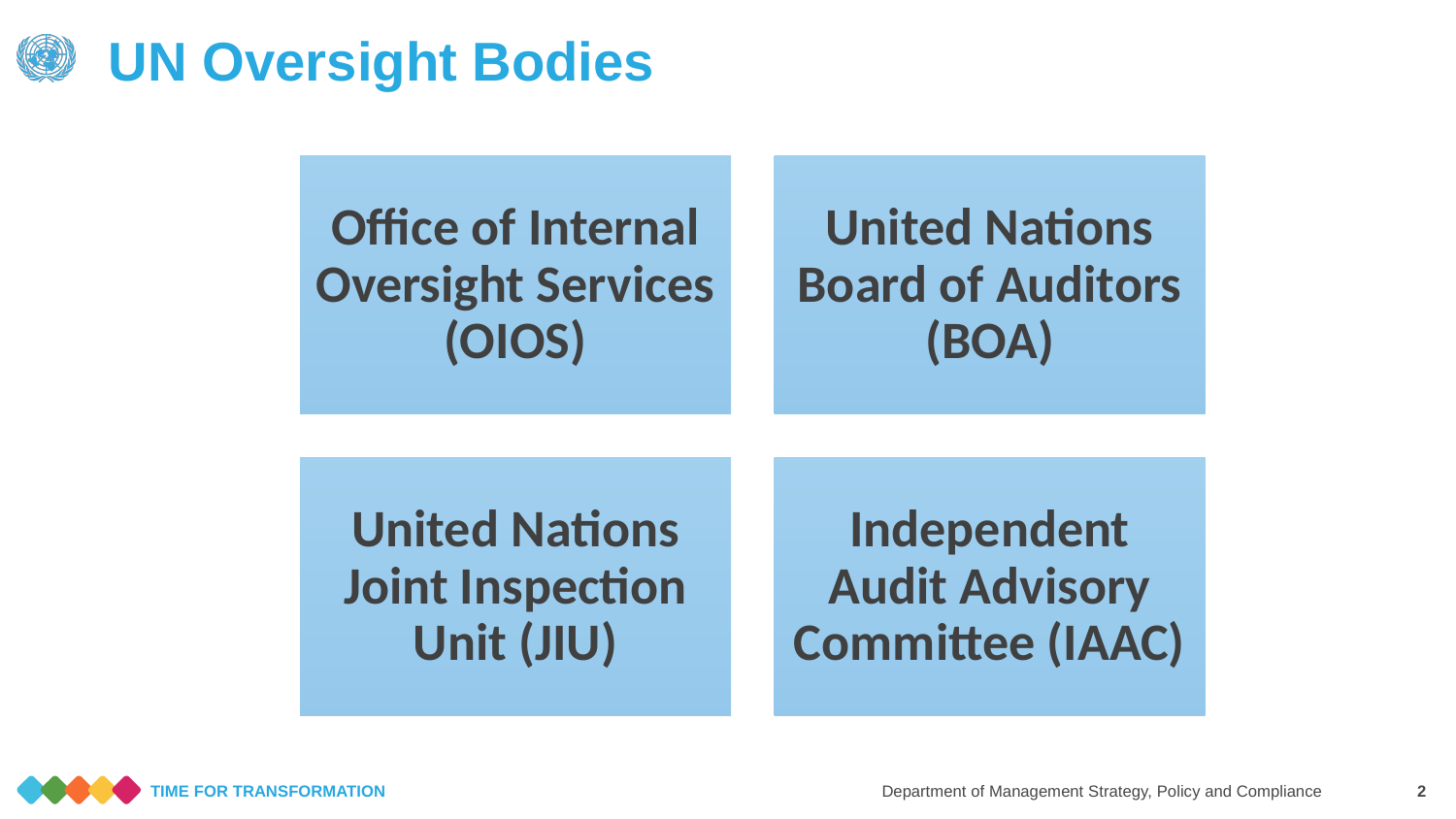

# UN Oversight Bodies
Office of Internal Oversight Services (OIOS)
United Nations Board of Auditors (BOA)
United Nations Joint Inspection Unit (JIU)
Independent Audit Advisory Committee (IAAC)
Department of Management Strategy, Policy and Compliance
2